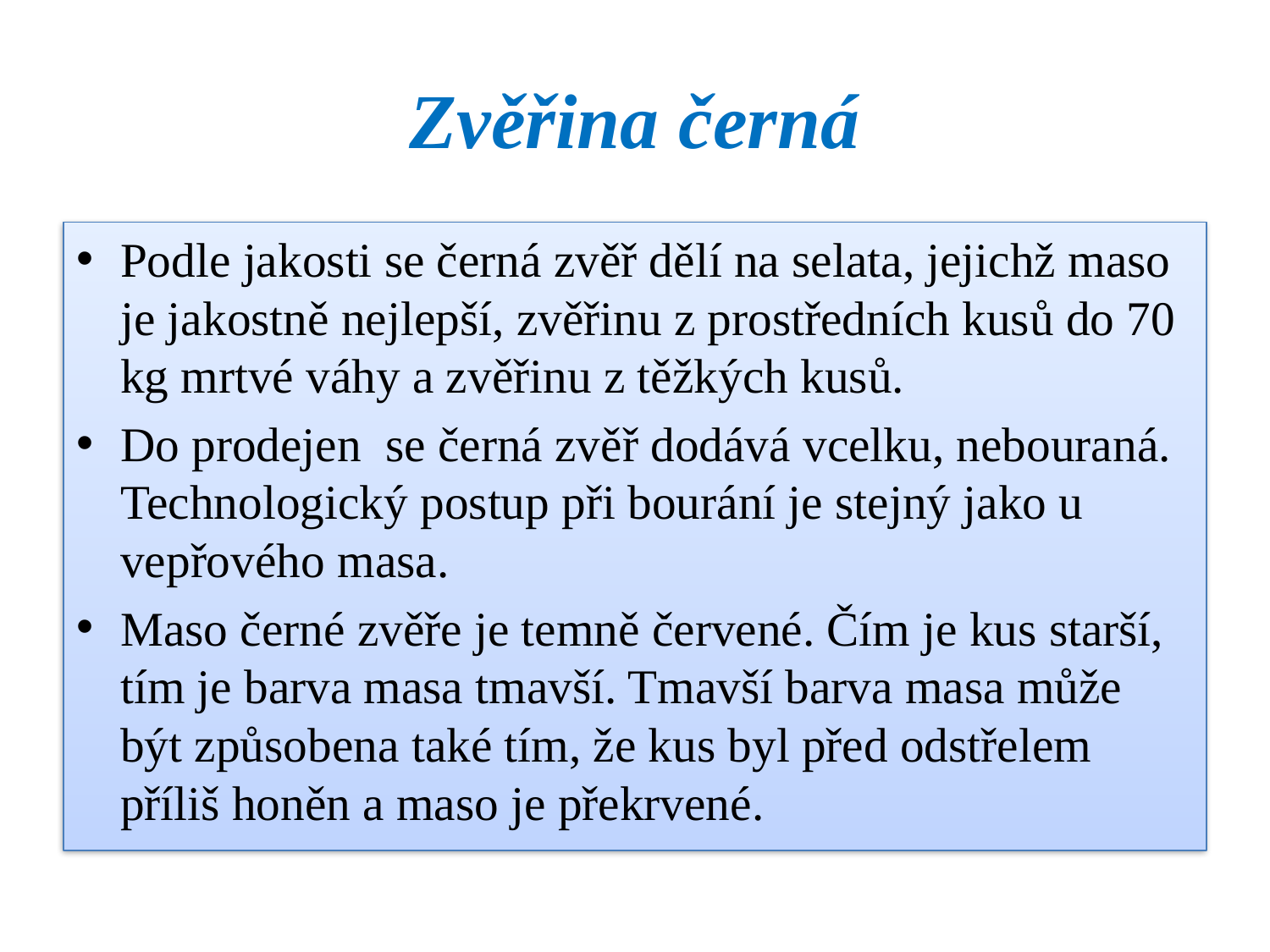

# Zvěřina černá
Podle jakosti se černá zvěř dělí na selata, jejichž maso je jakostně nejlepší, zvěřinu z prostředních kusů do 70 kg mrtvé váhy a zvěřinu z těžkých kusů.
Do prodejen  se černá zvěř dodává vcelku, nebouraná. Technologický postup při bourání je stejný jako u vepřového masa.
Maso černé zvěře je temně červené. Čím je kus starší, tím je barva masa tmavší. Tmavší barva masa může být způsobena také tím, že kus byl před odstřelem příliš honěn a maso je překrvené.